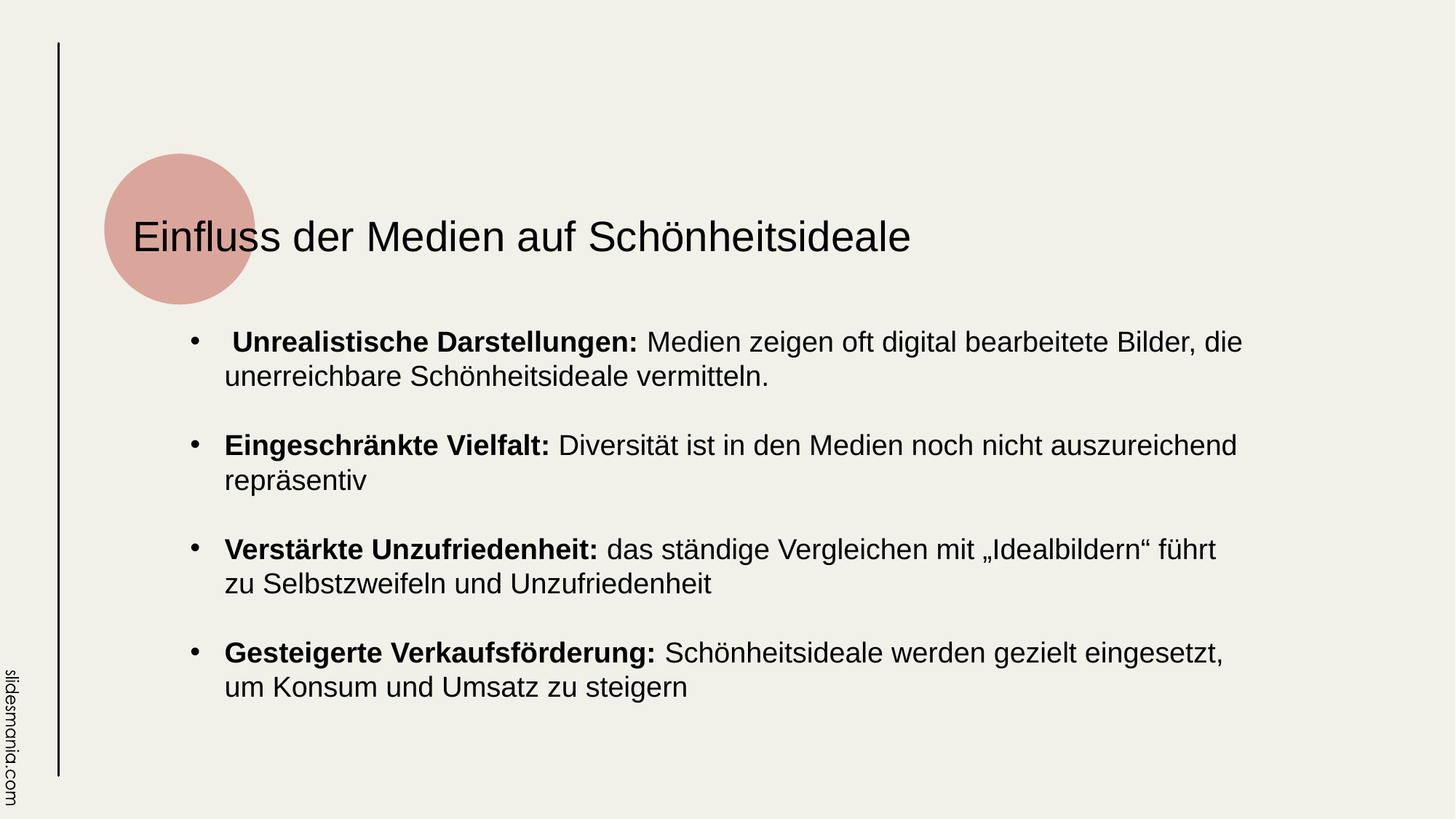

# Einfluss der Medien auf Schönheitsideale
 Unrealistische Darstellungen: Medien zeigen oft digital bearbeitete Bilder, die unerreichbare Schönheitsideale vermitteln.

Eingeschränkte Vielfalt: Diversität ist in den Medien noch nicht auszureichend repräsentiv

Verstärkte Unzufriedenheit: das ständige Vergleichen mit „Idealbildern“ führt zu Selbstzweifeln und Unzufriedenheit

Gesteigerte Verkaufsförderung: Schönheitsideale werden gezielt eingesetzt, um Konsum und Umsatz zu steigern